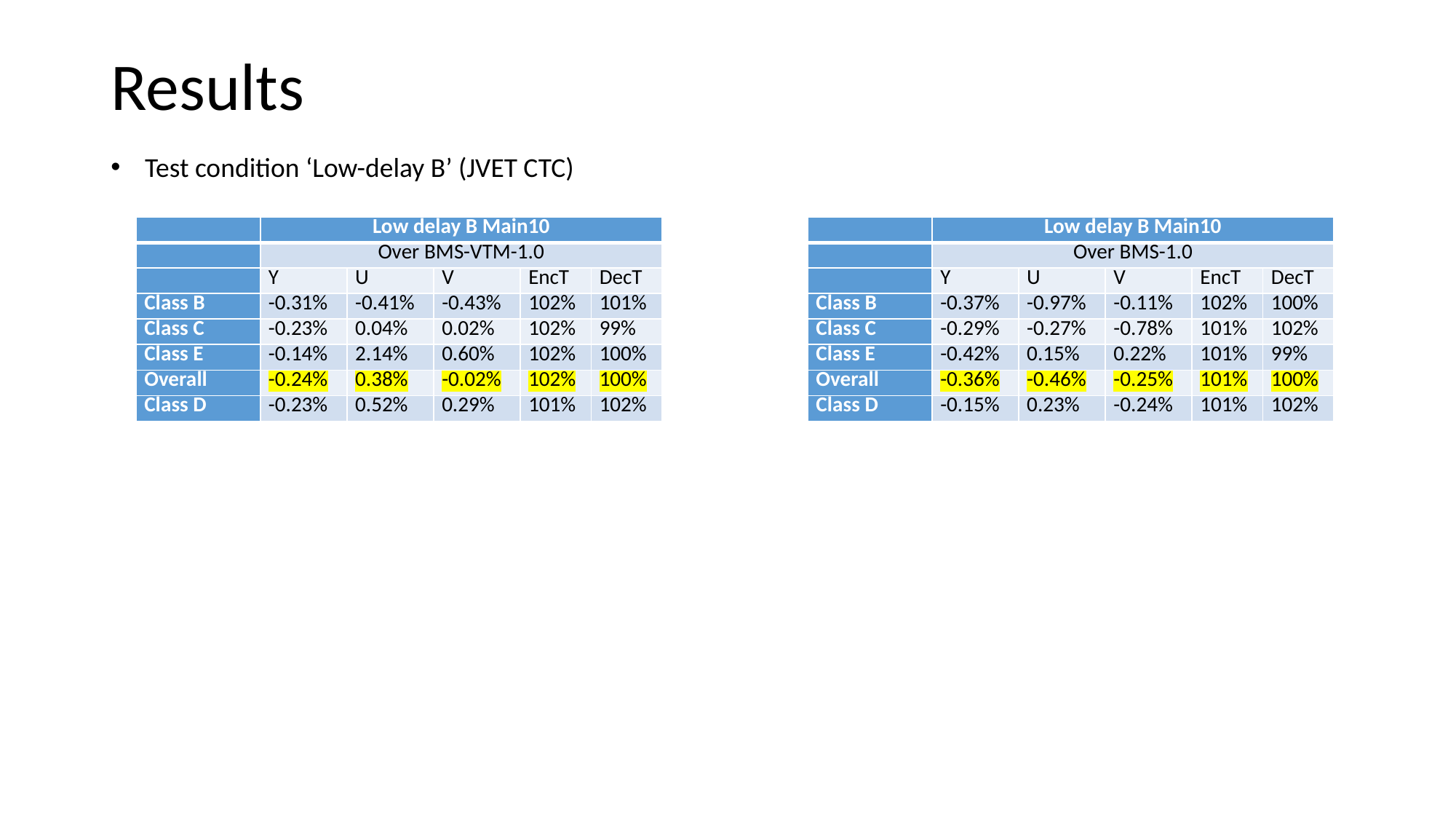

# Results
Test condition ‘Low-delay B’ (JVET CTC)

|  | Low delay B Main10 |  |  |  |  |
| --- | --- | --- | --- | --- | --- |
|  | Over BMS-VTM-1.0 |  |  |  |  |
|  | Y | U | V | EncT | DecT |
| Class B | -0.31% | -0.41% | -0.43% | 102% | 101% |
| Class C | -0.23% | 0.04% | 0.02% | 102% | 99% |
| Class E | -0.14% | 2.14% | 0.60% | 102% | 100% |
| Overall | -0.24% | 0.38% | -0.02% | 102% | 100% |
| Class D | -0.23% | 0.52% | 0.29% | 101% | 102% |
|  | Low delay B Main10 |  |  |  |  |
| --- | --- | --- | --- | --- | --- |
|  | Over BMS-1.0 |  |  |  |  |
|  | Y | U | V | EncT | DecT |
| Class B | -0.37% | -0.97% | -0.11% | 102% | 100% |
| Class C | -0.29% | -0.27% | -0.78% | 101% | 102% |
| Class E | -0.42% | 0.15% | 0.22% | 101% | 99% |
| Overall | -0.36% | -0.46% | -0.25% | 101% | 100% |
| Class D | -0.15% | 0.23% | -0.24% | 101% | 102% |